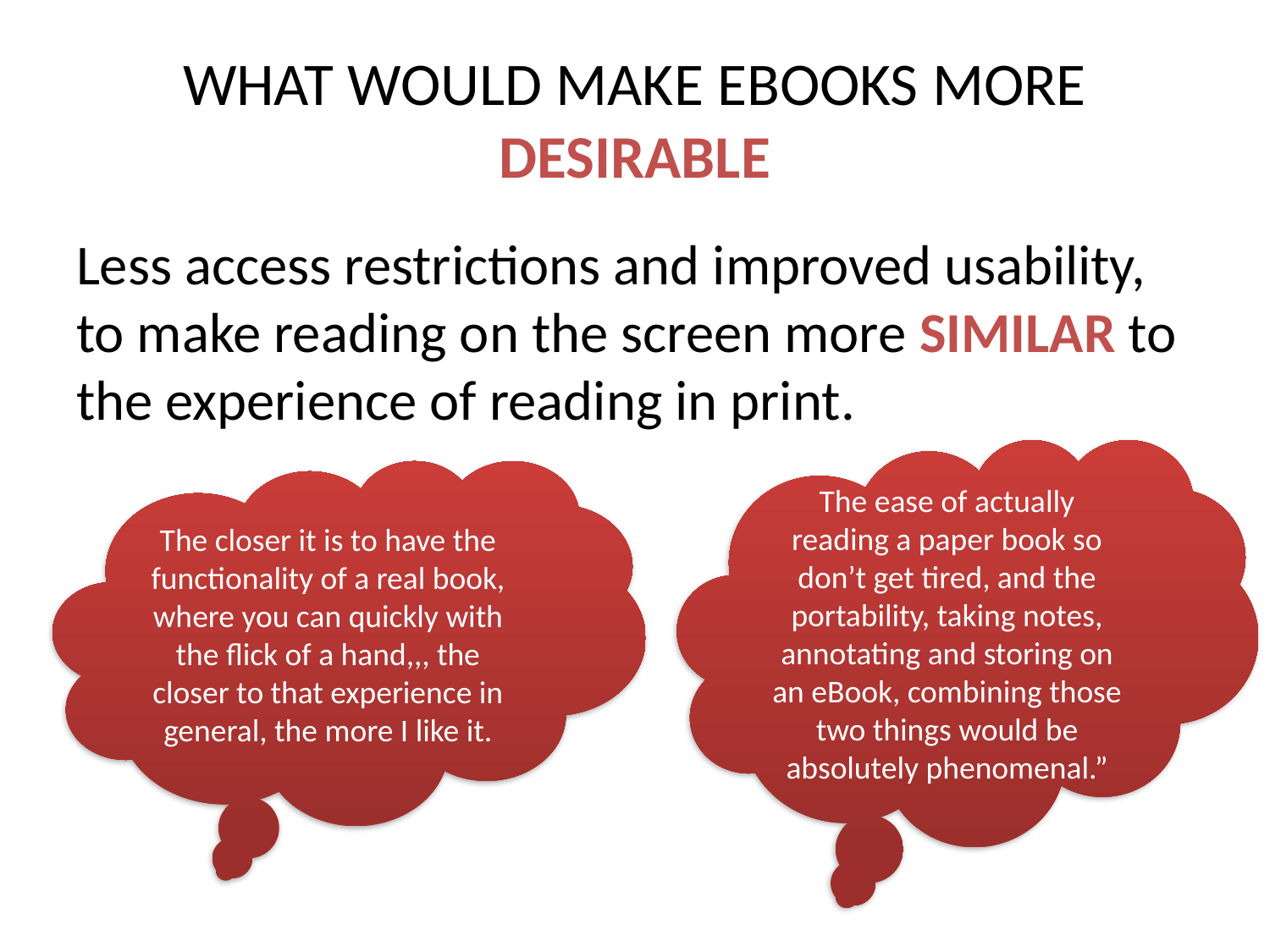

# WHAT WOULD MAKE EBOOKS MORE DESIRABLE
Less access restrictions and improved usability, to make reading on the screen more SIMILAR to the experience of reading in print.

The ease of actually reading a paper book so don’t get tired, and the portability, taking notes, annotating and storing on an eBook, combining those two things would be absolutely phenomenal.”
The closer it is to have the functionality of a real book, where you can quickly with the flick of a hand,,, the closer to that experience in general, the more I like it.